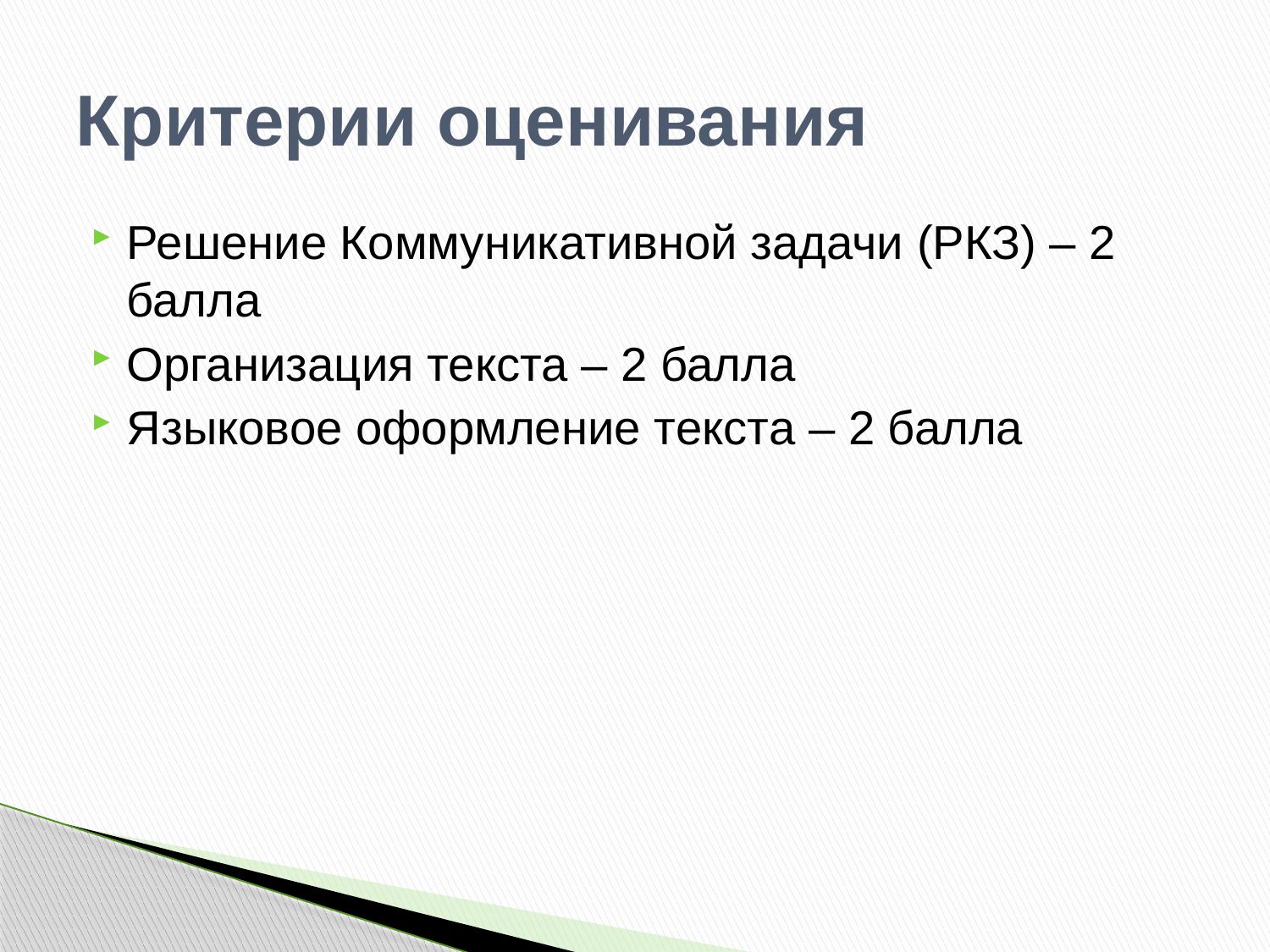

# Критерии оценивания
Решение Коммуникативной задачи (РКЗ) – 2 балла
Организация текста – 2 балла
Языковое оформление текста – 2 балла